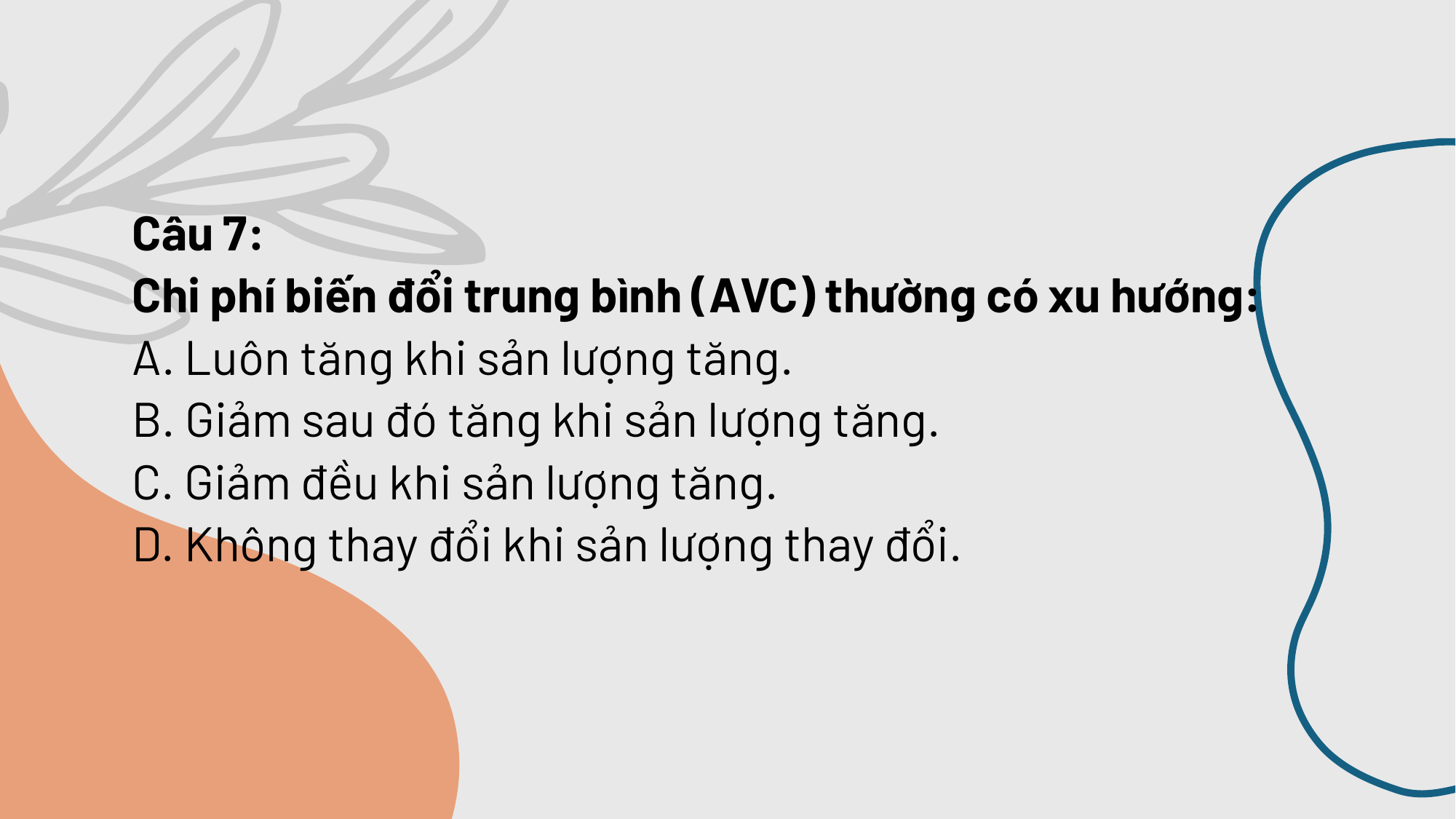

# Câu 7: Chi phí biến đổi trung bình (AVC) thường có xu hướng: A. Luôn tăng khi sản lượng tăng. B. Giảm sau đó tăng khi sản lượng tăng. C. Giảm đều khi sản lượng tăng. D. Không thay đổi khi sản lượng thay đổi.